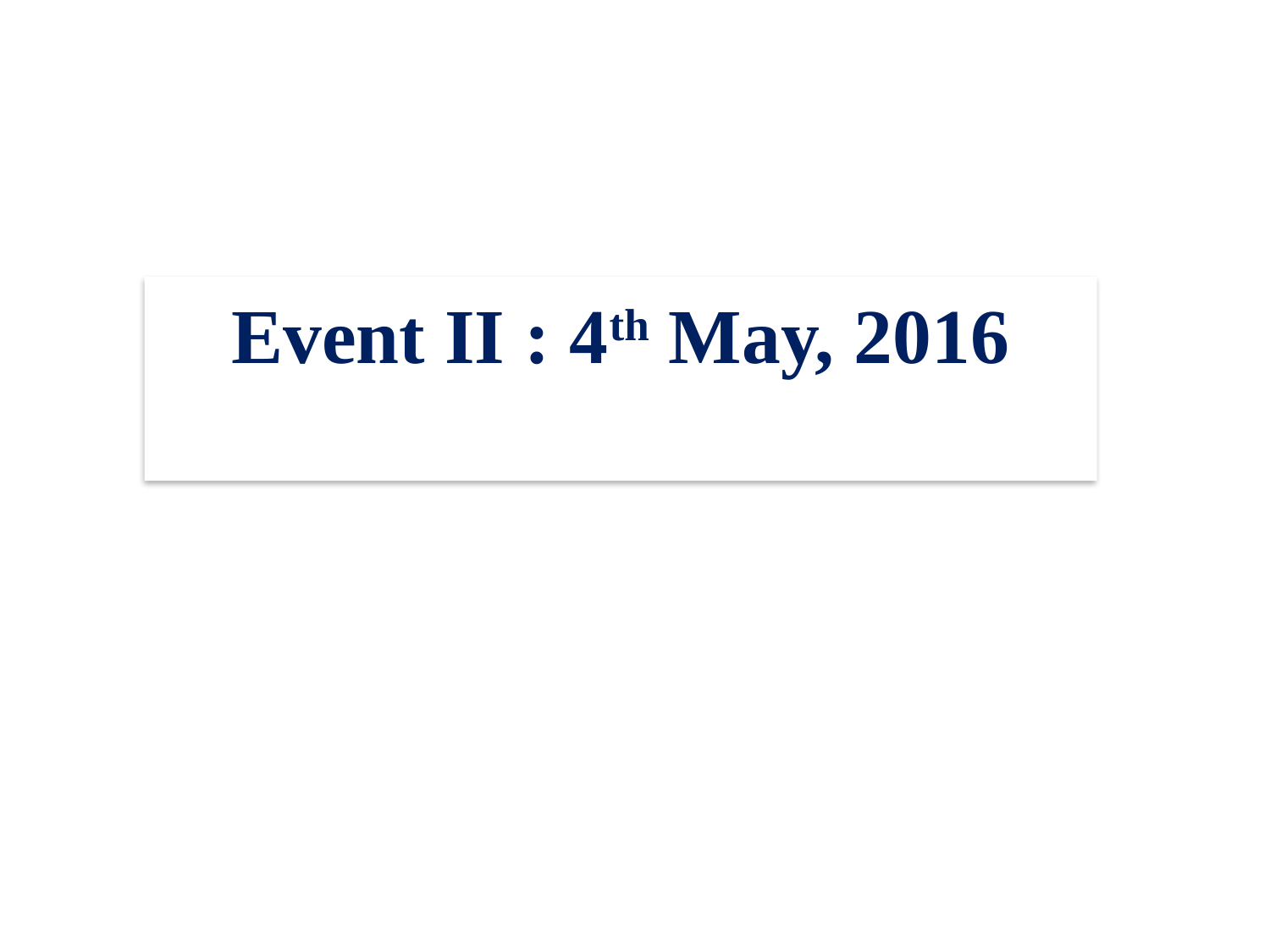

# Event II : 4th May, 2016